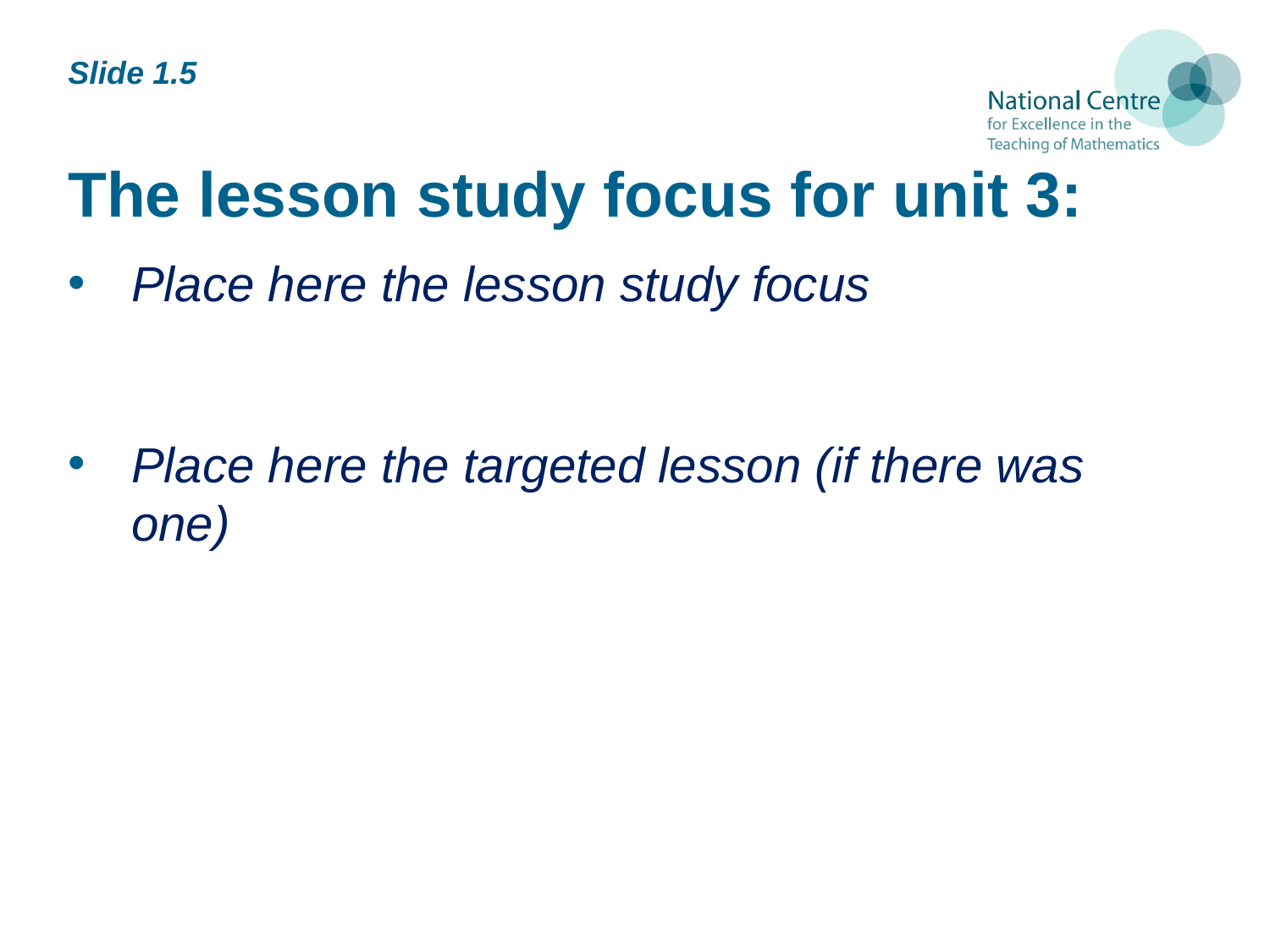

Slide 1.5
# The lesson study focus for unit 3:
Place here the lesson study focus

Place here the targeted lesson (if there was one)